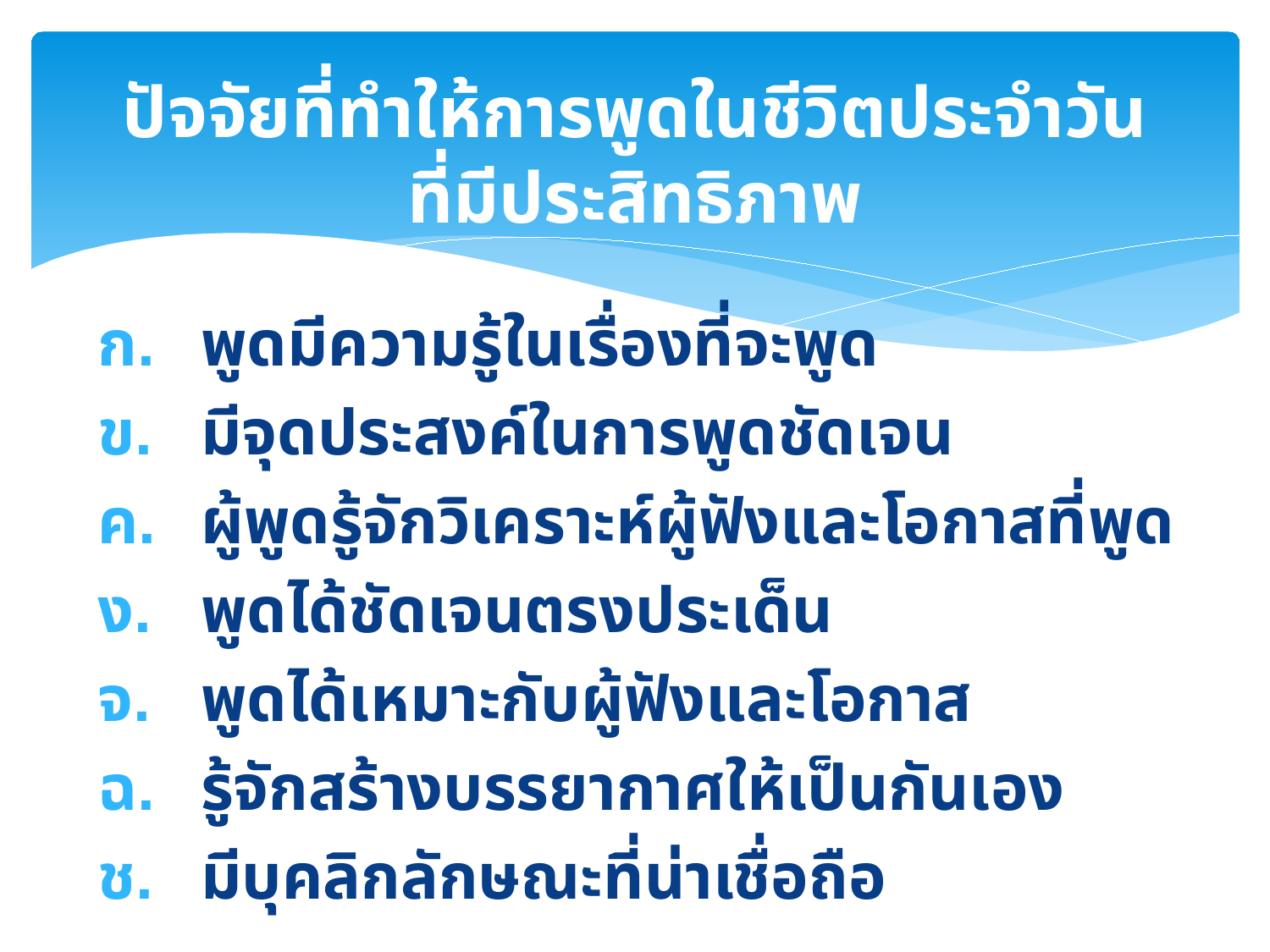

# ปัจจัยที่ทำให้การพูดในชีวิตประจำวัน ที่มีประสิทธิภาพ
พูดมีความรู้ในเรื่องที่จะพูด
มีจุดประสงค์ในการพูดชัดเจน
ผู้พูดรู้จักวิเคราะห์ผู้ฟังและโอกาสที่พูด
พูดได้ชัดเจนตรงประเด็น
พูดได้เหมาะกับผู้ฟังและโอกาส
รู้จักสร้างบรรยากาศให้เป็นกันเอง
มีบุคลิกลักษณะที่น่าเชื่อถือ